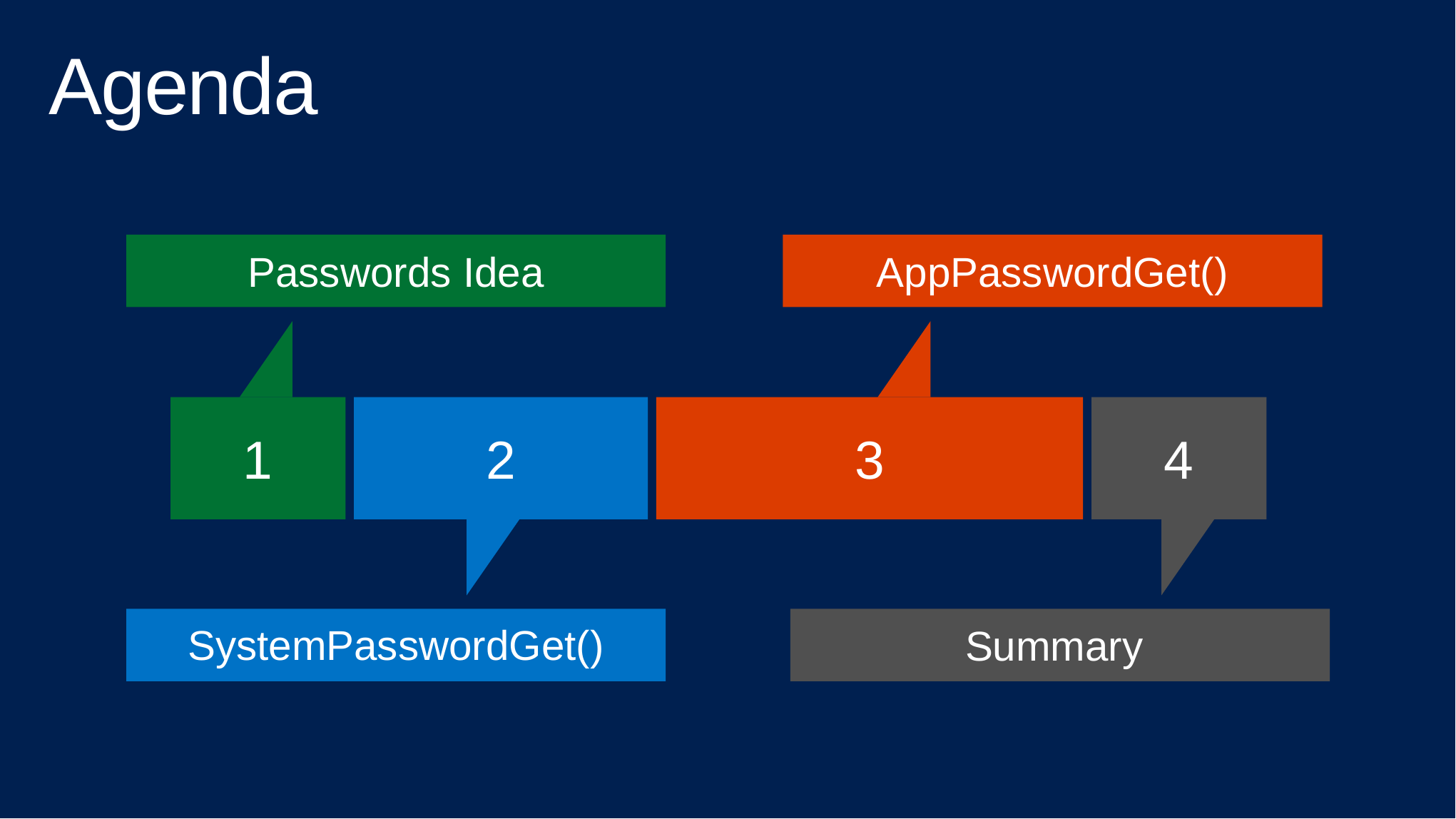

# Agenda

Passwords Idea

1

AppPasswordGet()

3

2

SystemPasswordGet()

4

Summary